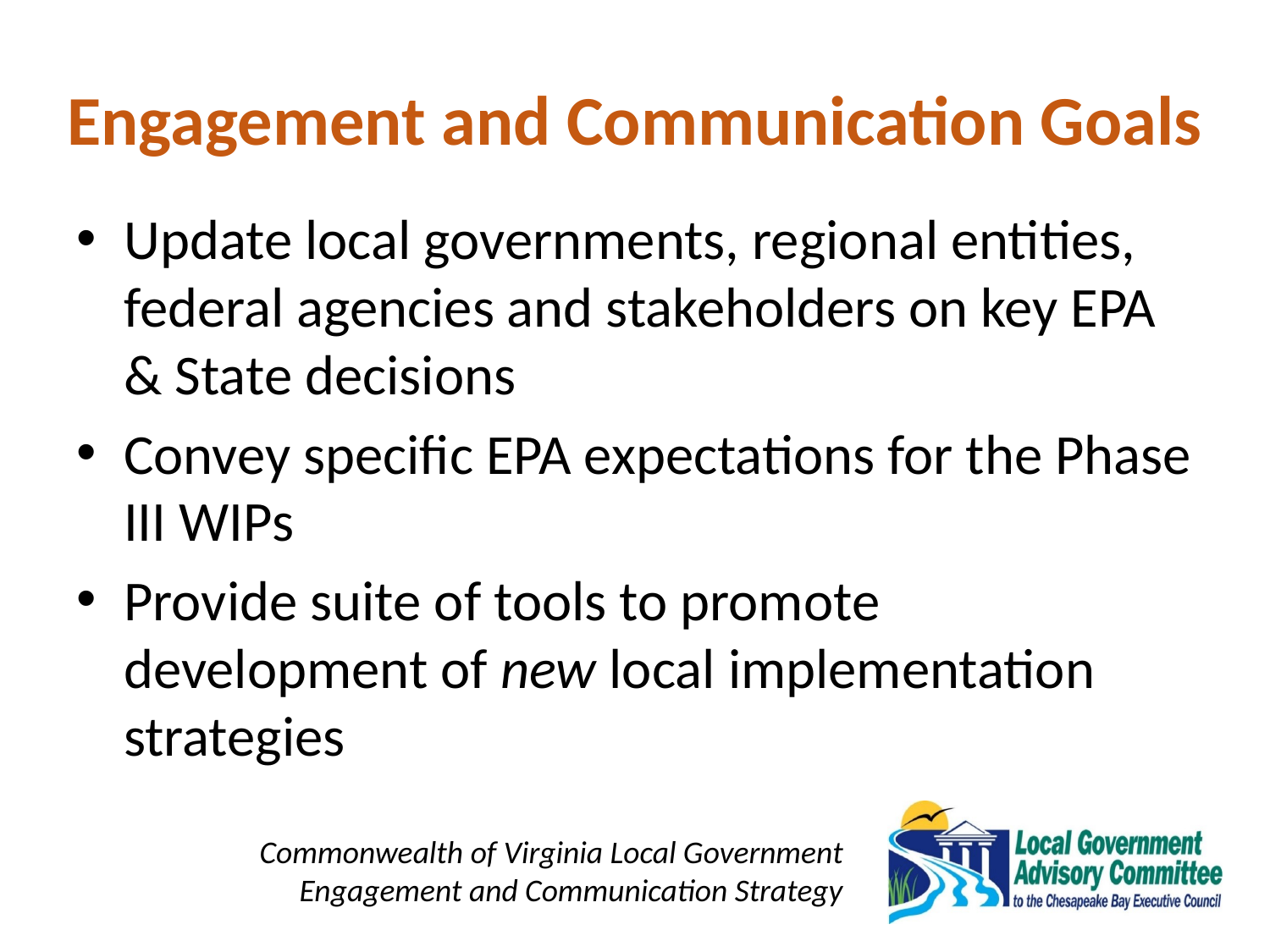

# Engagement and Communication Goals
Update local governments, regional entities, federal agencies and stakeholders on key EPA & State decisions
Convey specific EPA expectations for the Phase III WIPs
Provide suite of tools to promote development of new local implementation strategies

Commonwealth of Virginia Local Government
Engagement and Communication Strategy